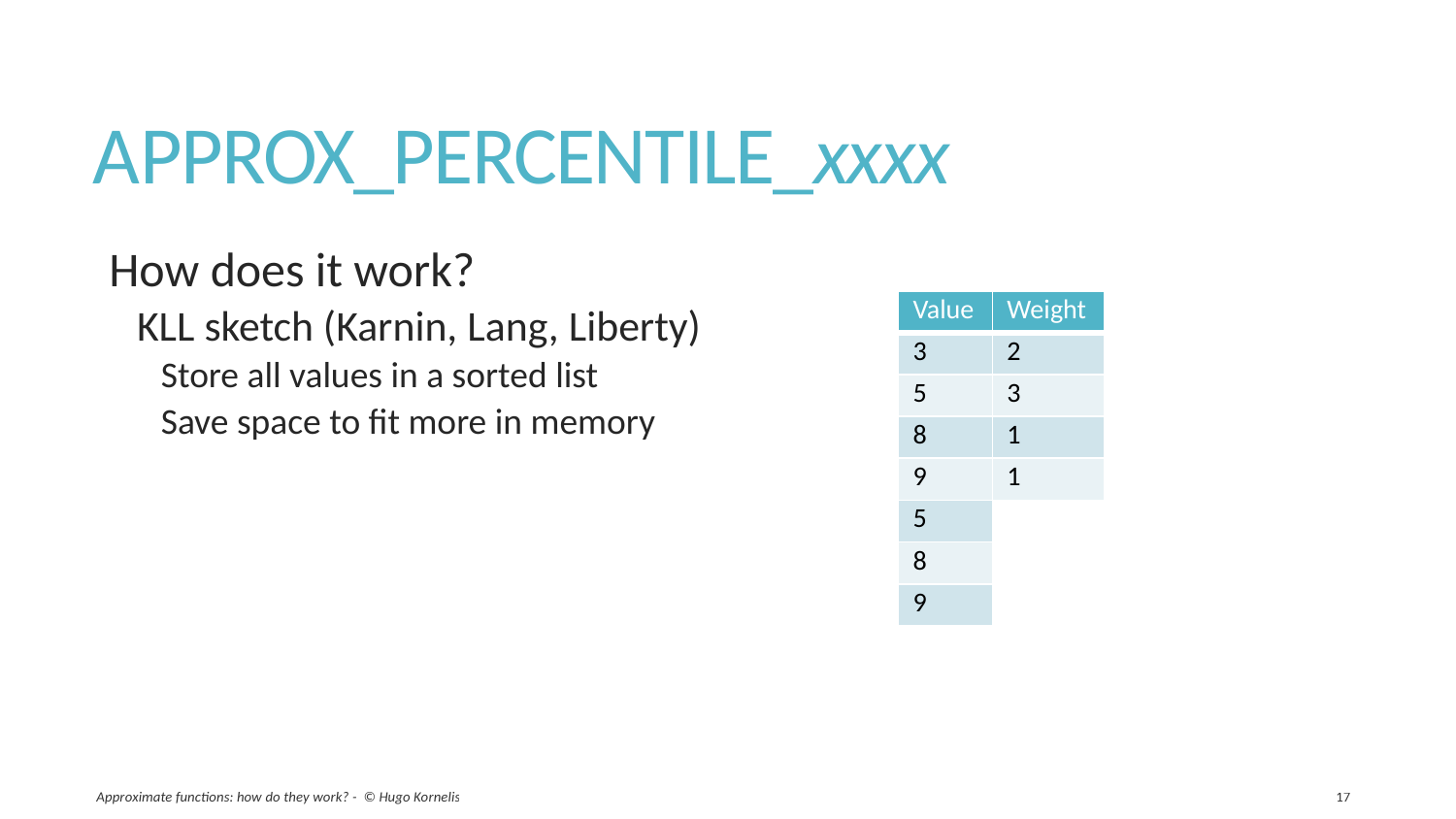

# APPROX_PERCENTILE_xxxx
How does it work?
KLL sketch (Karnin, Lang, Liberty)
Store all values in a sorted list
Save space to fit more in memory
| Value | Weight |
| --- | --- |
| 3 | 2 |
| 5 | 3 |
| 8 | 1 |
| 9 | 1 |
| Value |
| --- |
| 3 |
| 3 |
| 5 |
| 5 |
| 5 |
| 8 |
| 9 |
Approximate functions: how do they work? -  © Hugo Kornelis
17